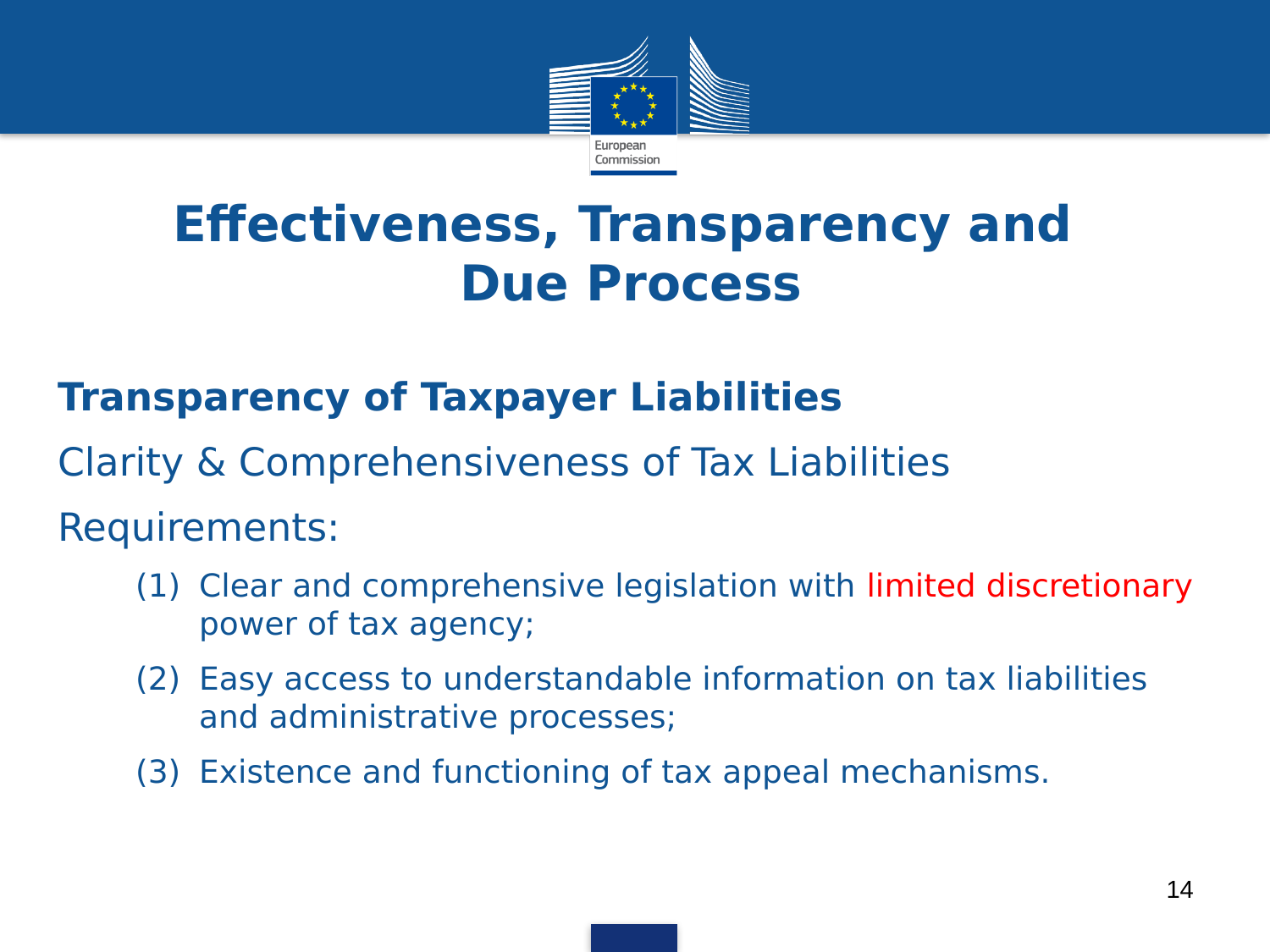

Effectiveness, Transparency and
Due Process
Transparency of Taxpayer Liabilities
Clarity & Comprehensiveness of Tax Liabilities
Requirements:
(1)	Clear and comprehensive legislation with limited discretionary power of tax agency;
(2)	Easy access to understandable information on tax liabilities and administrative processes;
Existence and functioning of tax appeal mechanisms.
14